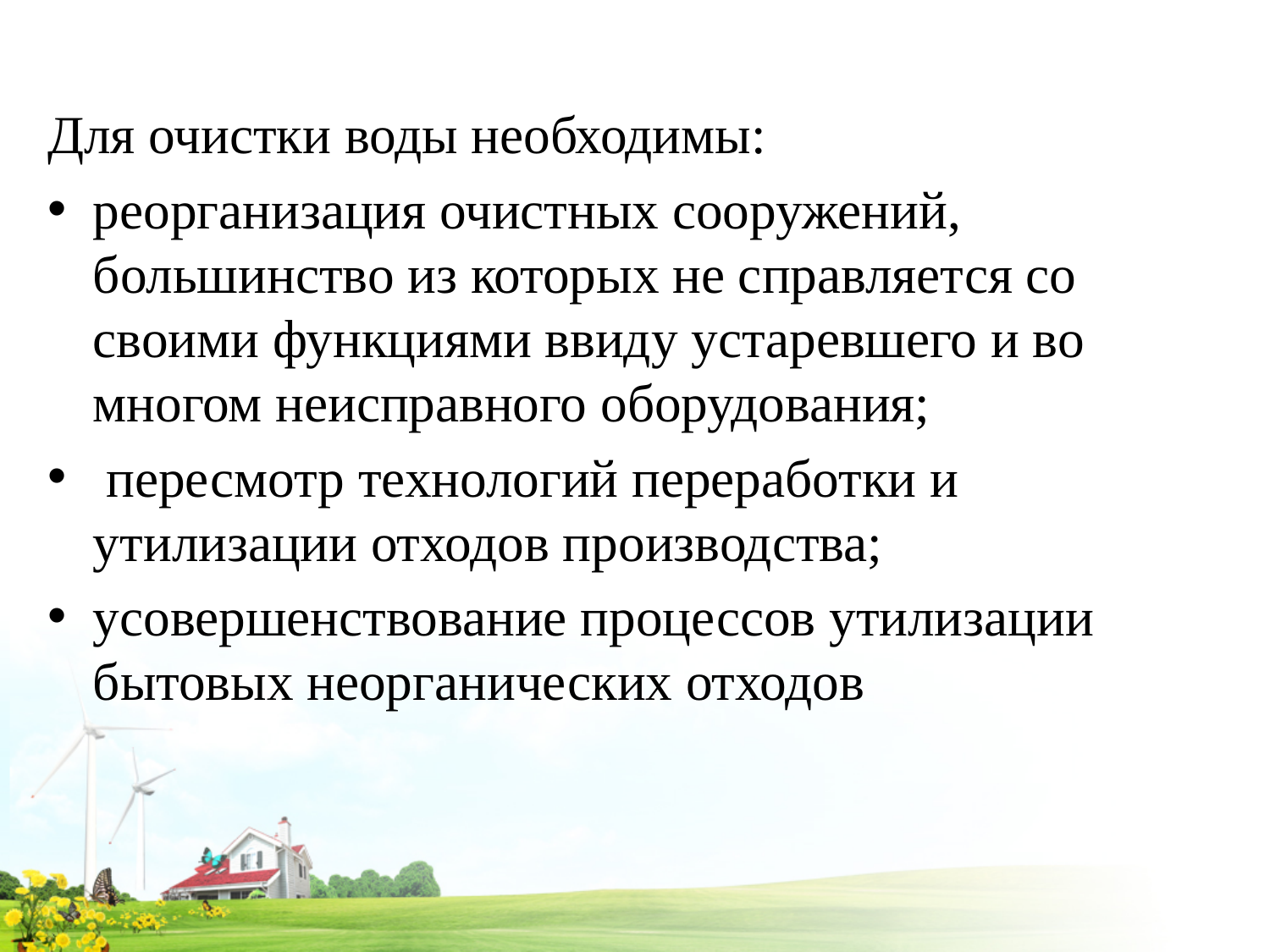

Для очистки воды необходимы:
реорганизация очистных сооружений, большинство из которых не справляется со своими функциями ввиду устаревшего и во многом неисправного оборудования;
 пересмотр технологий переработки и утилизации отходов производства;
усовершенствование процессов утилизации бытовых неорганических отходов